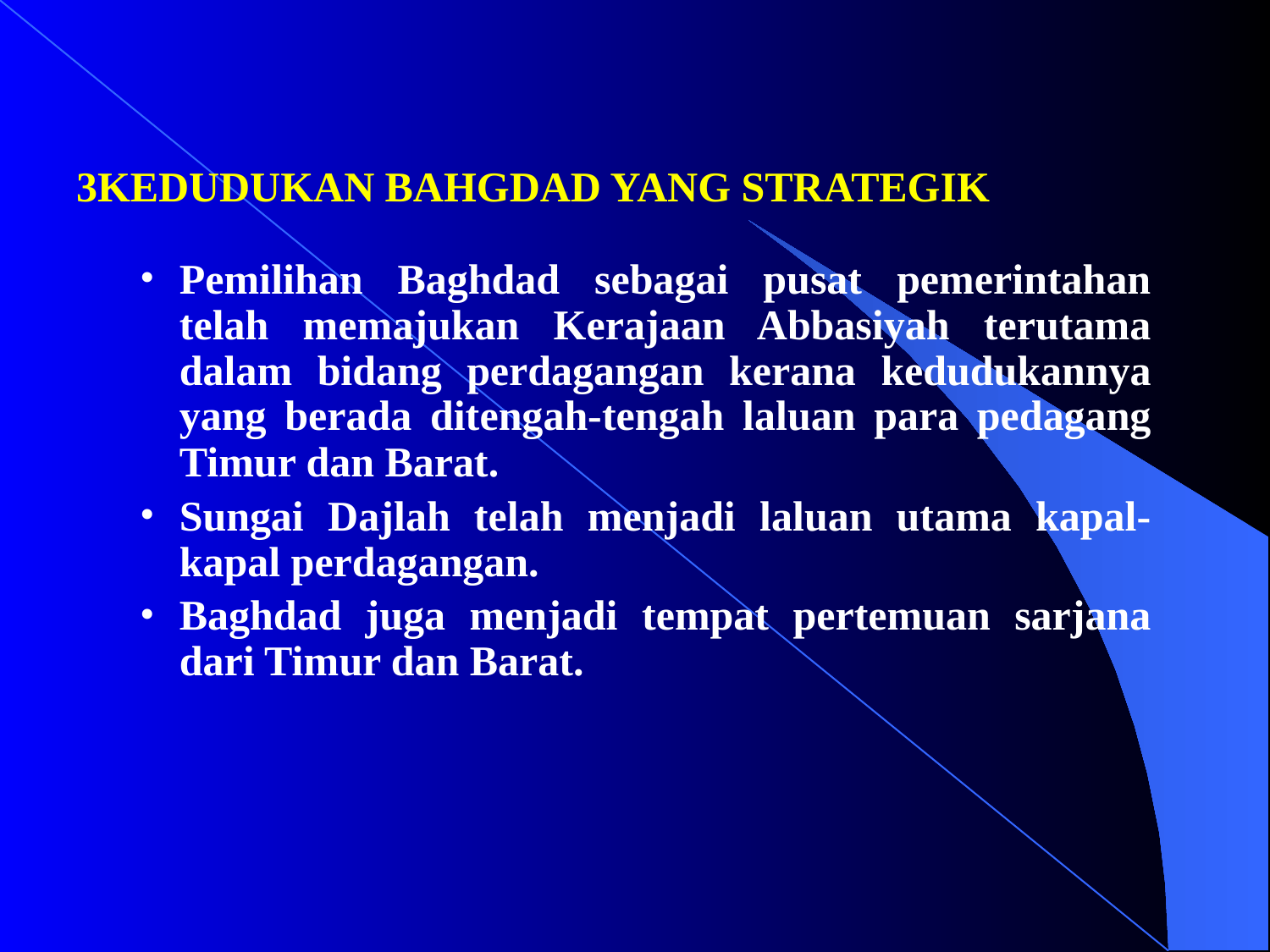

3KEDUDUKAN BAHGDAD YANG STRATEGIK

Pemilihan Baghdad sebagai pusat pemerintahan telah memajukan Kerajaan Abbasiyah terutama dalam bidang perdagangan kerana kedudukannya yang berada ditengah-tengah laluan para pedagang Timur dan Barat.
Sungai Dajlah telah menjadi laluan utama kapal-kapal perdagangan.
Baghdad juga menjadi tempat pertemuan sarjana dari Timur dan Barat.